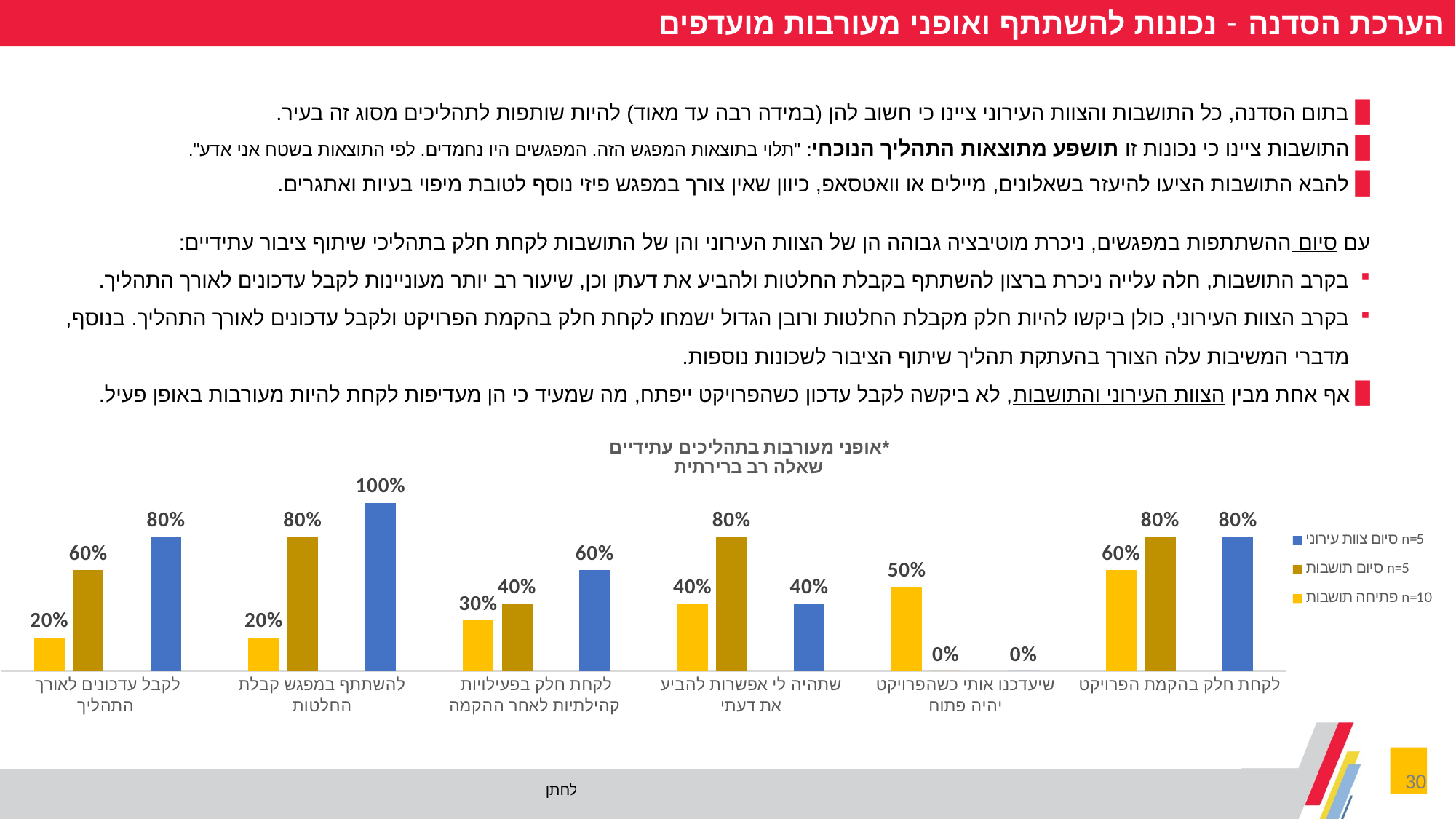

הערכת הסדנה - נכונות להשתתף ואופני מעורבות מועדפים
| בתום הסדנה, כל התושבות והצוות העירוני ציינו כי חשוב להן (במידה רבה עד מאוד) להיות שותפות לתהליכים מסוג זה בעיר. התושבות ציינו כי נכונות זו תושפע מתוצאות התהליך הנוכחי: "תלוי בתוצאות המפגש הזה. המפגשים היו נחמדים. לפי התוצאות בשטח אני אדע". להבא התושבות הציעו להיעזר בשאלונים, מיילים או וואטסאפ, כיוון שאין צורך במפגש פיזי נוסף לטובת מיפוי בעיות ואתגרים. |
| --- |
עם סיום ההשתתפות במפגשים, ניכרת מוטיבציה גבוהה הן של הצוות העירוני והן של התושבות לקחת חלק בתהליכי שיתוף ציבור עתידיים:
בקרב התושבות, חלה עלייה ניכרת ברצון להשתתף בקבלת החלטות ולהביע את דעתן וכן, שיעור רב יותר מעוניינות לקבל עדכונים לאורך התהליך.
בקרב הצוות העירוני, כולן ביקשו להיות חלק מקבלת החלטות ורובן הגדול ישמחו לקחת חלק בהקמת הפרויקט ולקבל עדכונים לאורך התהליך. בנוסף, מדברי המשיבות עלה הצורך בהעתקת תהליך שיתוף הציבור לשכונות נוספות.
אף אחת מבין הצוות העירוני והתושבות, לא ביקשה לקבל עדכון כשהפרויקט ייפתח, מה שמעיד כי הן מעדיפות לקחת להיות מעורבות באופן פעיל.

### Chart: אופני מעורבות בתהליכים עתידיים*
שאלה רב ברירתית

| Category | סיום צוות עירוני n=5 |  | סיום תושבות n=5 | פתיחה תושבות n=10 |
|---|---|---|---|---|
| לקחת חלק בהקמת הפרויקט | 0.8 | None | 0.8 | 0.6 |
| שיעדכנו אותי כשהפרויקט יהיה פתוח | 0.0 | None | 0.0 | 0.5 |
| שתהיה לי אפשרות להביע את דעתי | 0.4 | None | 0.8 | 0.4 |
| לקחת חלק בפעילויות קהילתיות לאחר ההקמה  | 0.6 | None | 0.4 | 0.3 |
| להשתתף במפגש קבלת החלטות | 1.0 | None | 0.8 | 0.2 |
| לקבל עדכונים לאורך התהליך  | 0.8 | None | 0.6 | 0.2 |
30